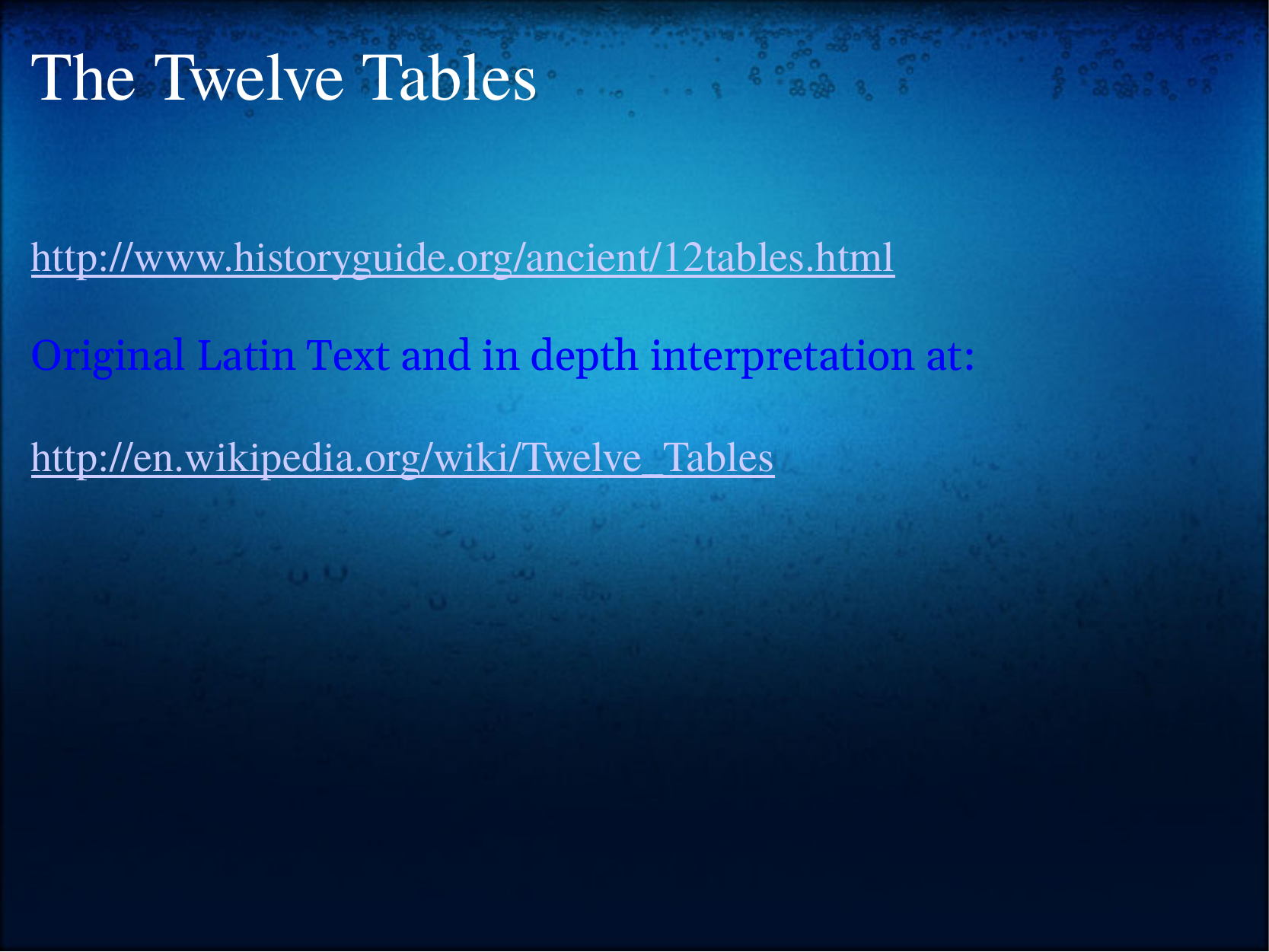

# The Twelve Tables
http://www.historyguide.org/ancient/12tables.html

Original Latin Text and in depth interpretation at:

http://en.wikipedia.org/wiki/Twelve_Tables